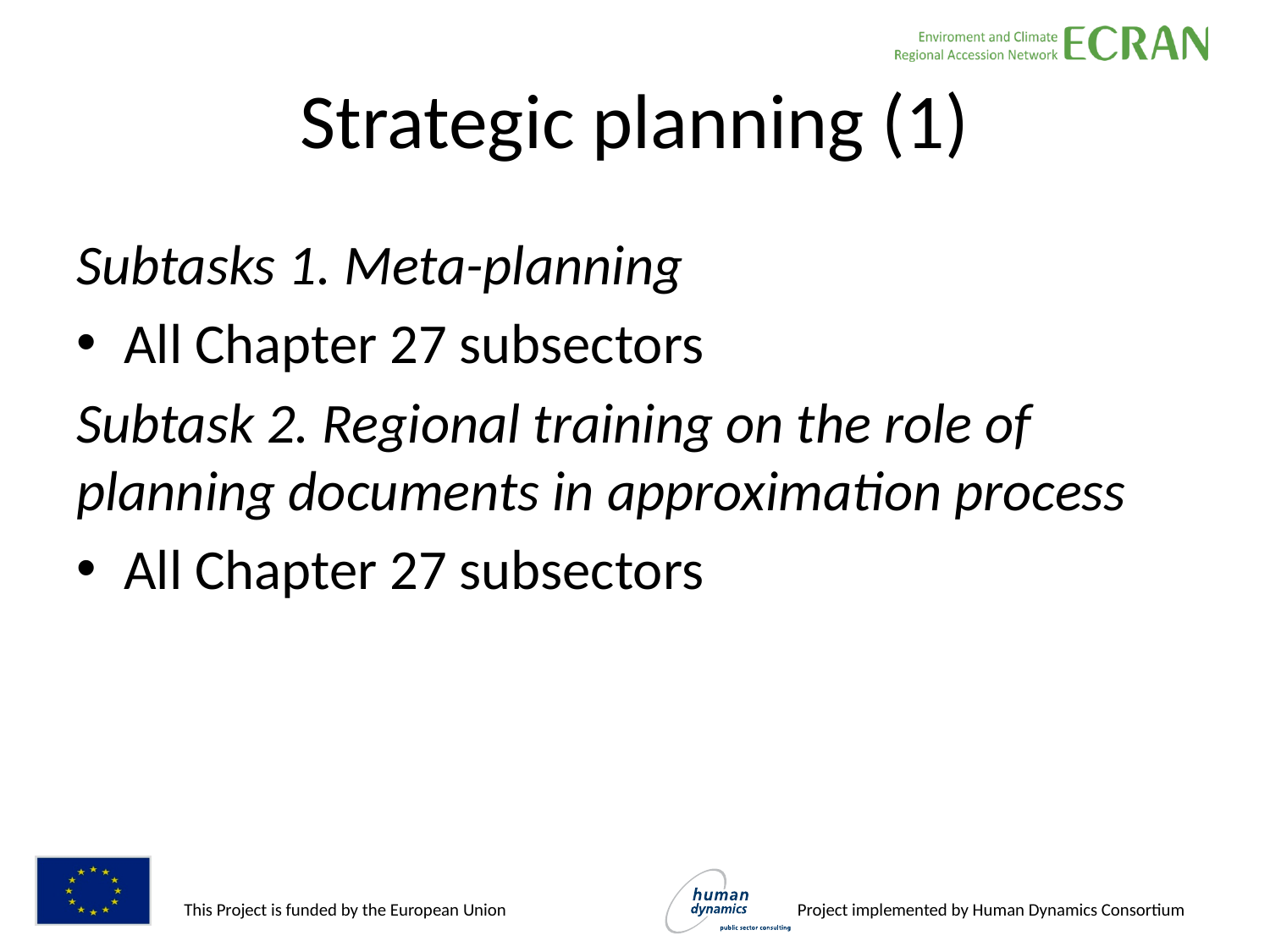

# Strategic planning (1)
Subtasks 1. Meta-planning
All Chapter 27 subsectors
Subtask 2. Regional training on the role of planning documents in approximation process
All Chapter 27 subsectors